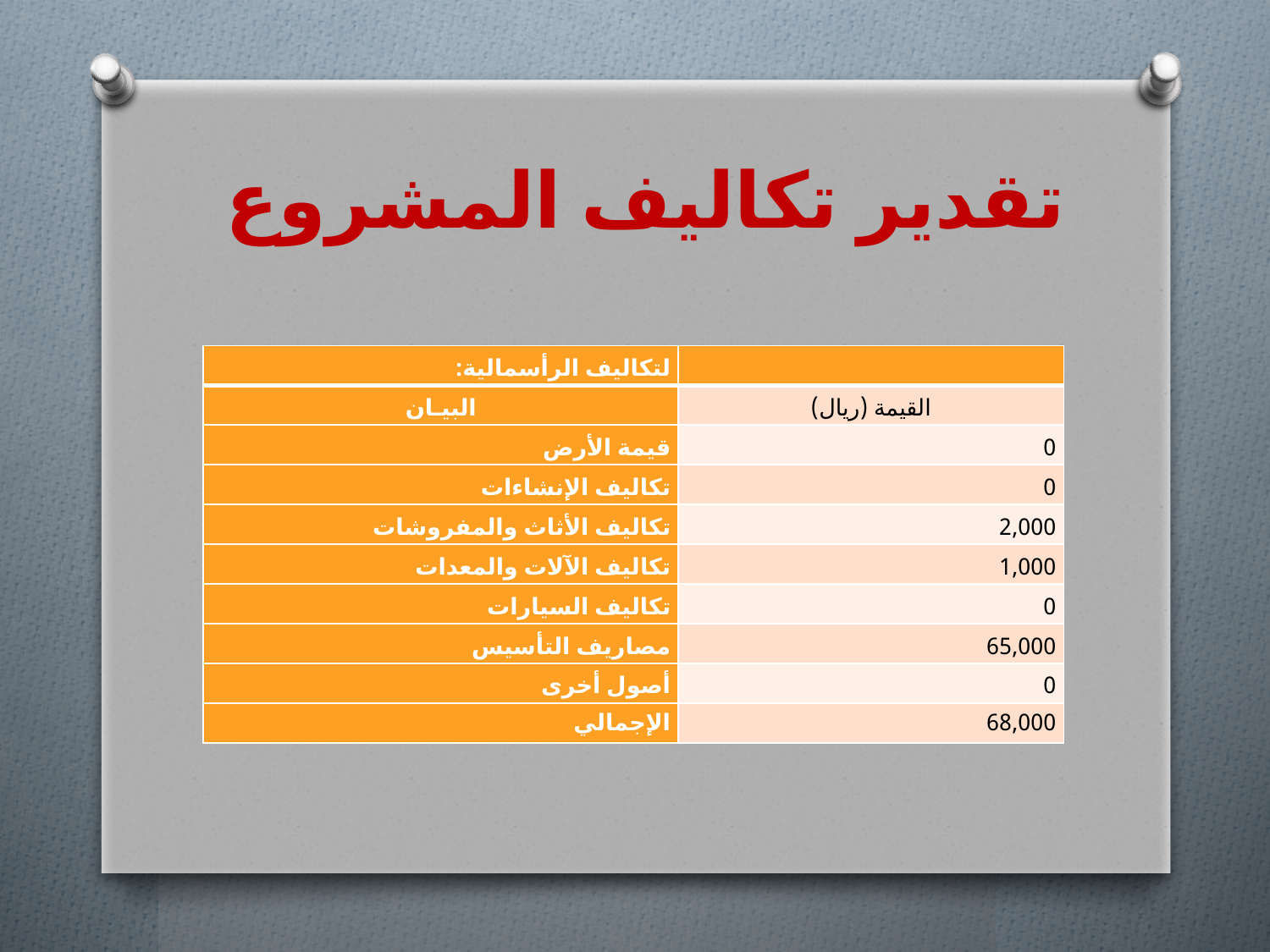

# تقدير تكاليف المشروع
| لتكاليف الرأسمالية: |  |
| --- | --- |
| البيـان | القيمة (ريال) |
| قيمة الأرض | 0 |
| تكاليف الإنشاءات | 0 |
| تكاليف الأثاث والمفروشات | 2,000 |
| تكاليف الآلات والمعدات | 1,000 |
| تكاليف السيارات | 0 |
| مصاريف التأسيس | 65,000 |
| أصول أخرى | 0 |
| الإجمالي | 68,000 |